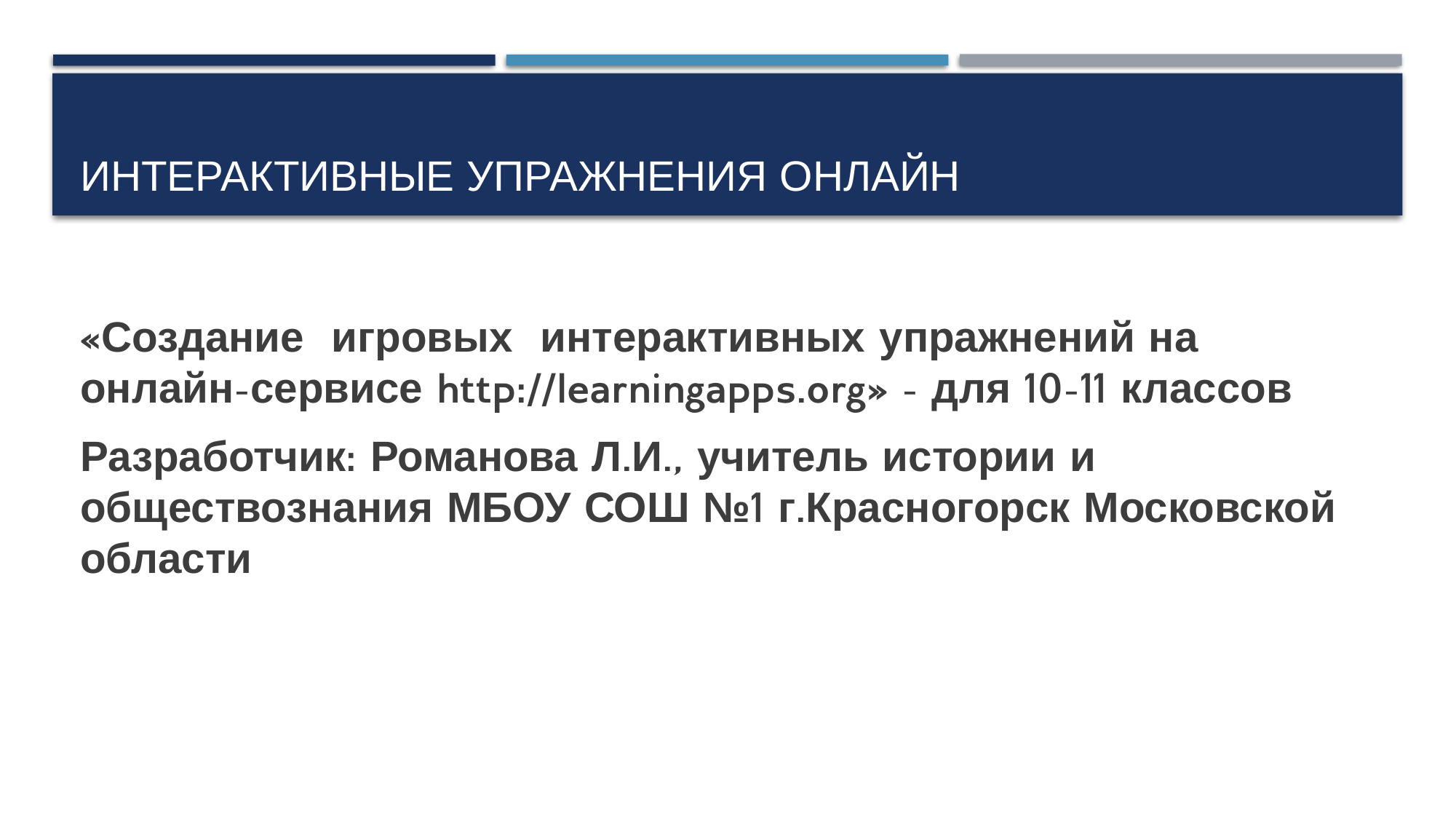

# ИНТЕРАКТИВНЫЕ УПРАЖНЕНИЯ ОНЛАЙН
«Создание  игровых  интерактивных упражнений на онлайн-сервисе http://learningapps.org» - для 10-11 классов
Разработчик: Романова Л.И., учитель истории и обществознания МБОУ СОШ №1 г.Красногорск Московской области